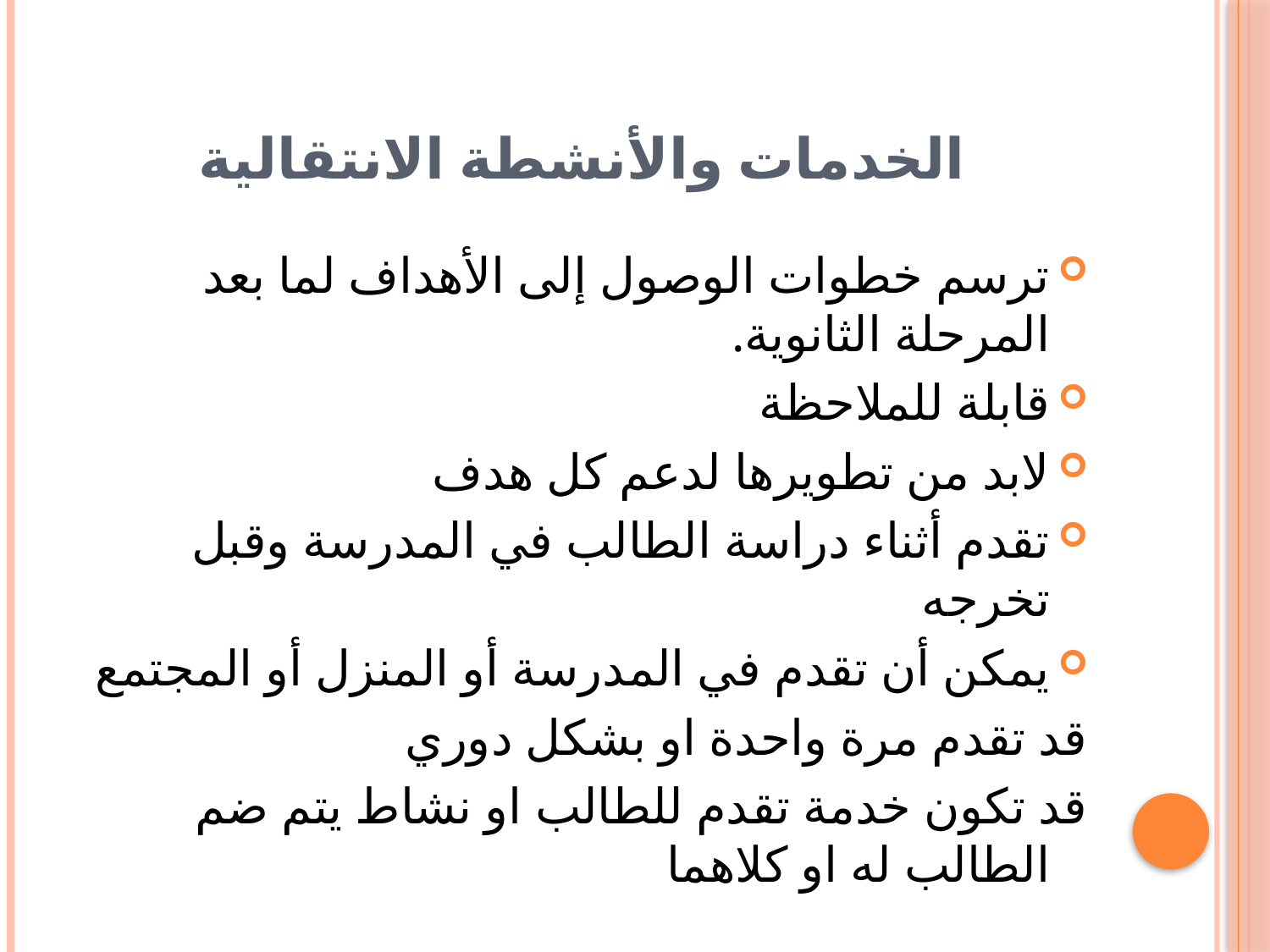

# الخدمات والأنشطة الانتقالية
ترسم خطوات الوصول إلى الأهداف لما بعد المرحلة الثانوية.
قابلة للملاحظة
لابد من تطويرها لدعم كل هدف
تقدم أثناء دراسة الطالب في المدرسة وقبل تخرجه
يمكن أن تقدم في المدرسة أو المنزل أو المجتمع
قد تقدم مرة واحدة او بشكل دوري
قد تكون خدمة تقدم للطالب او نشاط يتم ضم الطالب له او كلاهما